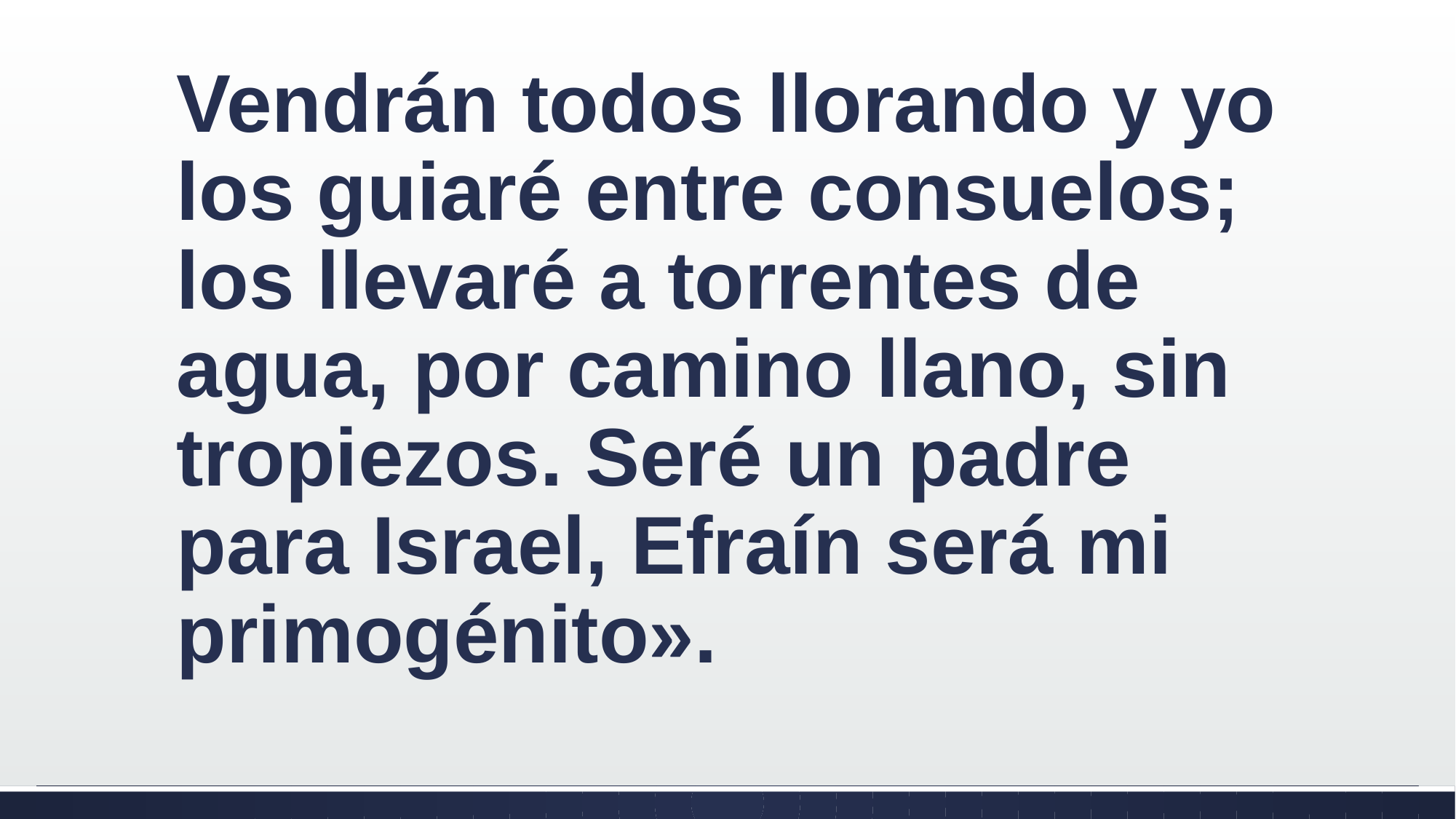

#
Vendrán todos llorando y yo los guiaré entre consuelos; los llevaré a torrentes de agua, por camino llano, sin tropiezos. Seré un padre para Israel, Efraín será mi primogénito».